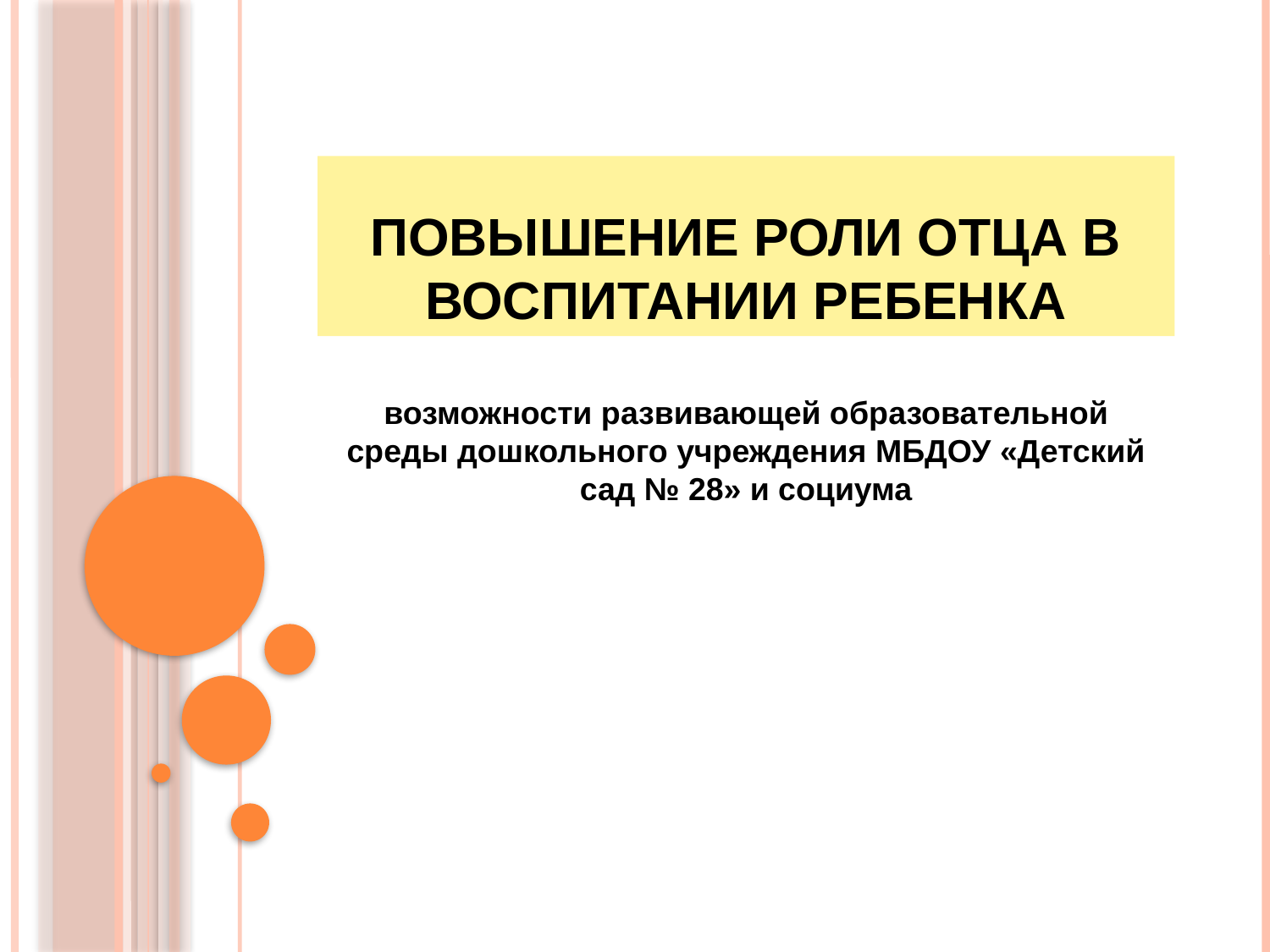

# Повышение роли отца в воспитании ребенка
возможности развивающей образовательной среды дошкольного учреждения МБДОУ «Детский сад № 28» и социума